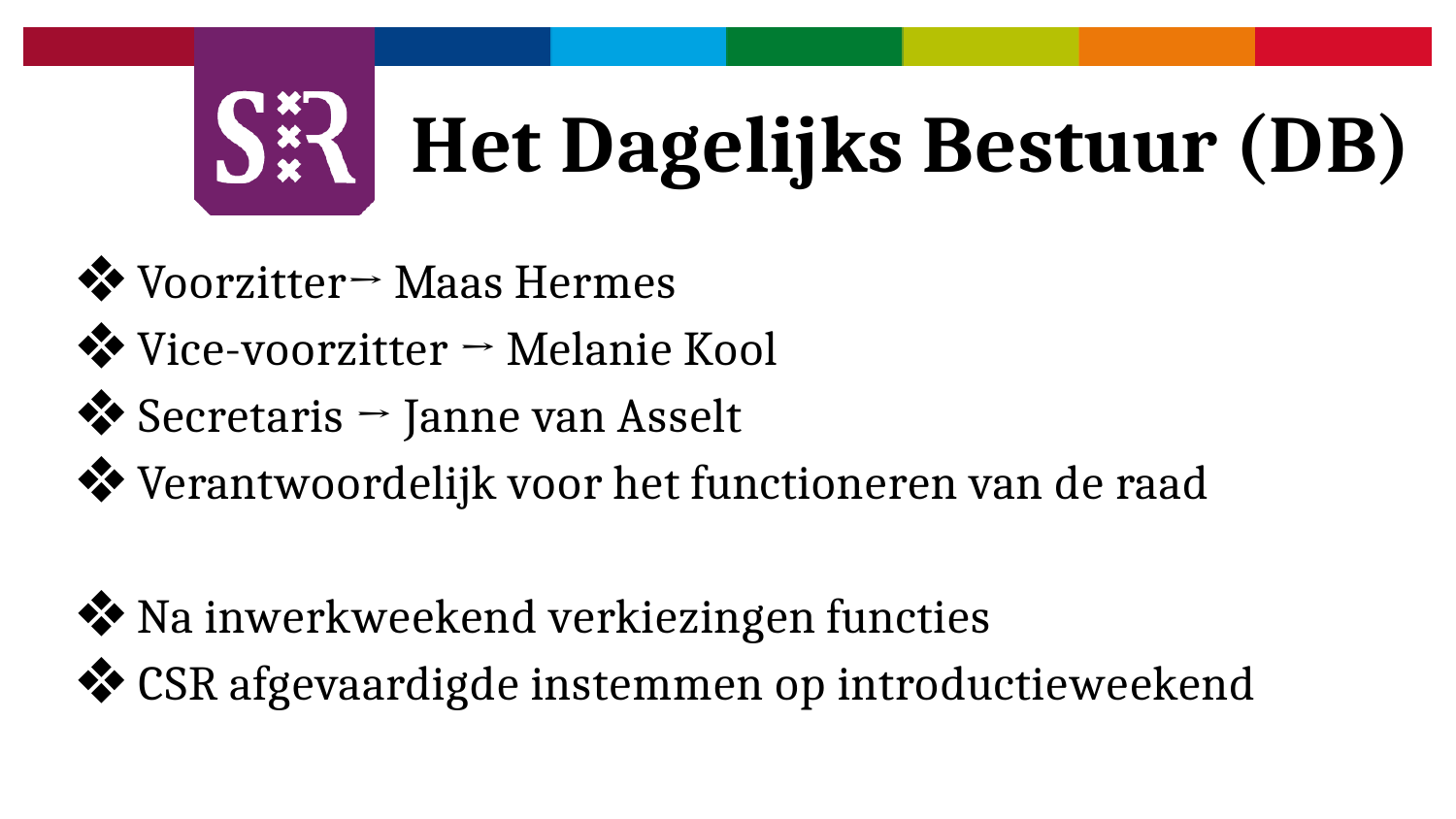

# Het Dagelijks Bestuur (DB)
Voorzitter→ Maas Hermes
Vice-voorzitter → Melanie Kool
Secretaris → Janne van Asselt
Verantwoordelijk voor het functioneren van de raad

Na inwerkweekend verkiezingen functies
CSR afgevaardigde instemmen op introductieweekend